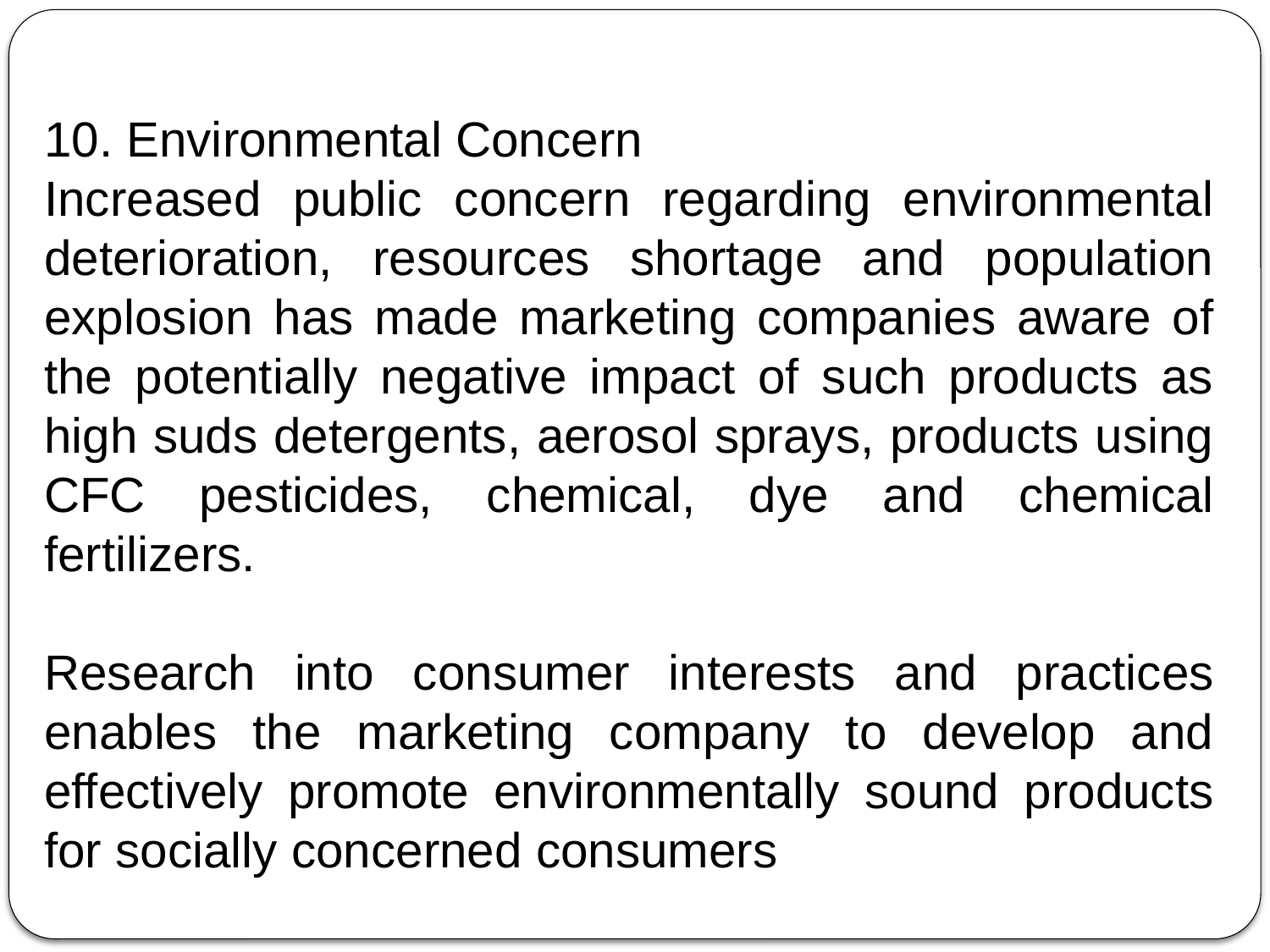

10. Environmental Concern
Increased public concern regarding environmental deterioration, resources shortage and population explosion has made marketing companies aware of the potentially negative impact of such products as high suds detergents, aerosol sprays, products using CFC pesticides, chemical, dye and chemical fertilizers.

Research into consumer interests and practices enables the marketing company to develop and effectively promote environmentally sound products for socially concerned consumers